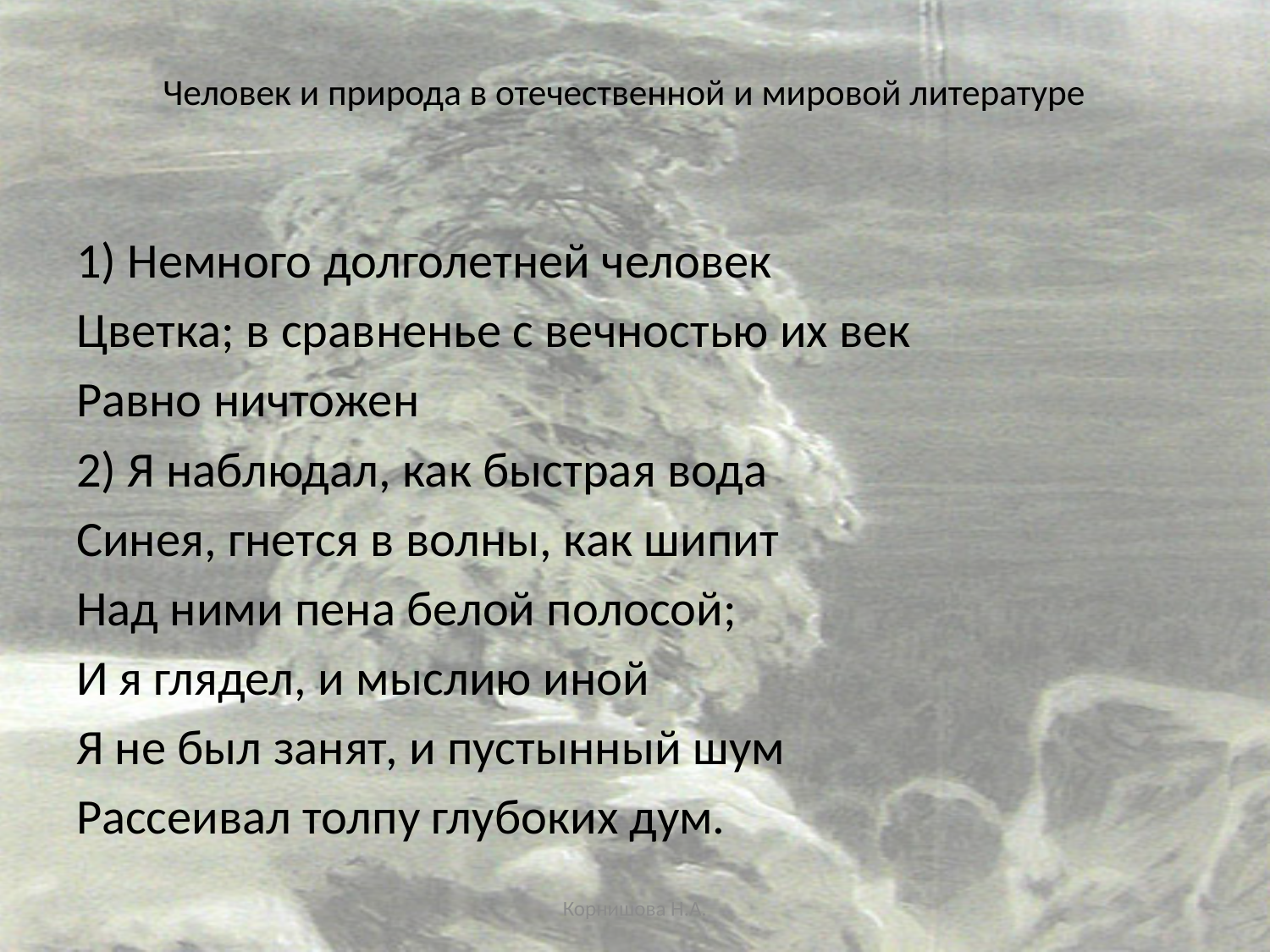

# Человек и природа в отечественной и мировой литературе
1) Немного долголетней человек
Цветка; в сравненье с вечностью их век
Равно ничтожен
2) Я наблюдал, как быстрая вода
Синея, гнется в волны, как шипит
Над ними пена белой полосой;
И я глядел, и мыслию иной
Я не был занят, и пустынный шум
Рассеивал толпу глубоких дум.

Корнишова Н.А.